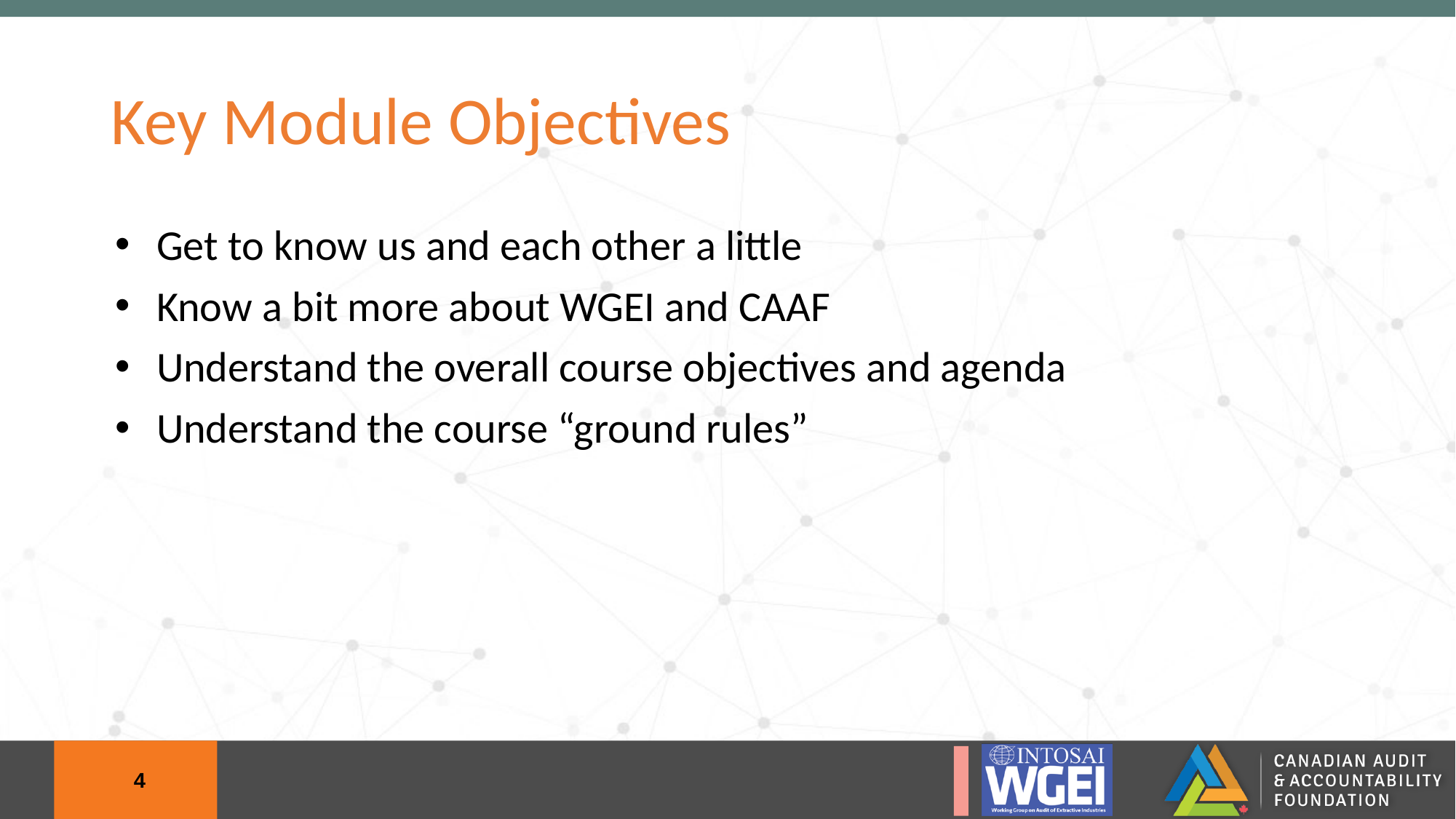

# Key Module Objectives
Get to know us and each other a little
Know a bit more about WGEI and CAAF
Understand the overall course objectives and agenda
Understand the course “ground rules”